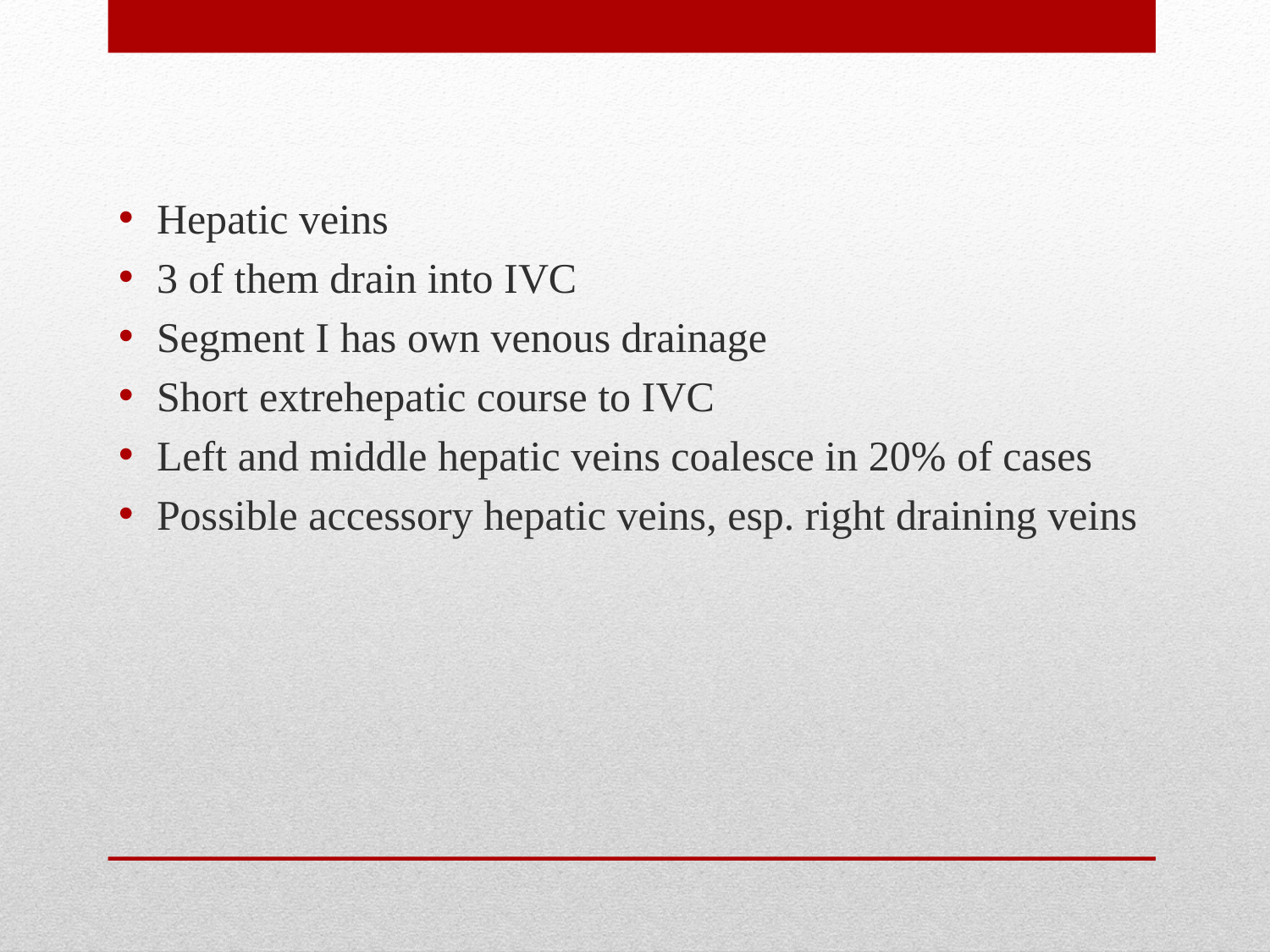

Hepatic veins
3 of them drain into IVC
Segment I has own venous drainage
Short extrehepatic course to IVC
Left and middle hepatic veins coalesce in 20% of cases
Possible accessory hepatic veins, esp. right draining veins
#